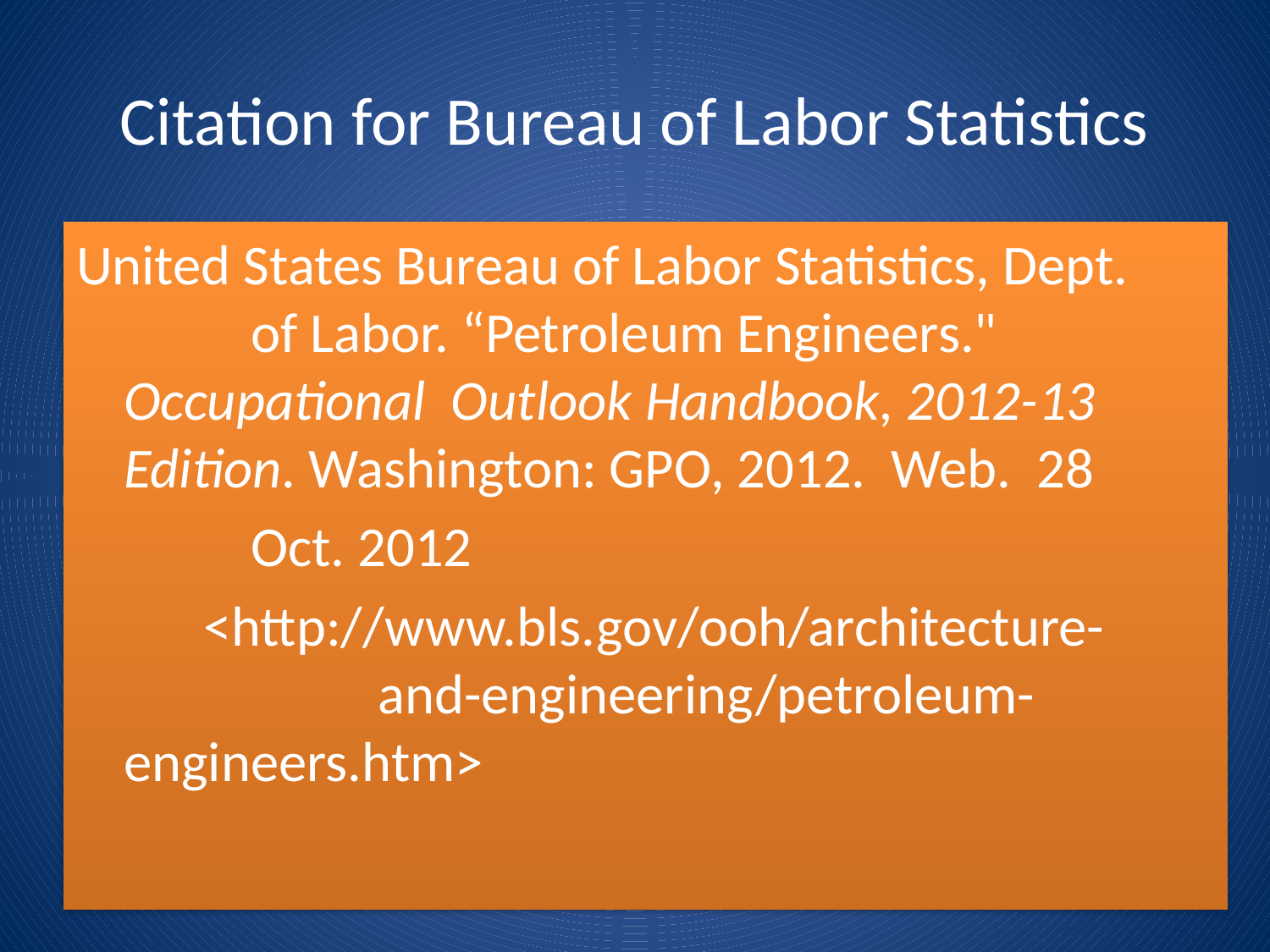

# Citation for Bureau of Labor Statistics
United States Bureau of Labor Statistics, Dept.    	of Labor. “Petroleum Engineers." 	Occupational  Outlook Handbook, 2012-13 	Edition. Washington: GPO, 2012.  Web.  28
		Oct. 2012
          <http://www.bls.gov/ooh/architecture-                       	and-engineering/petroleum-	engineers.htm>